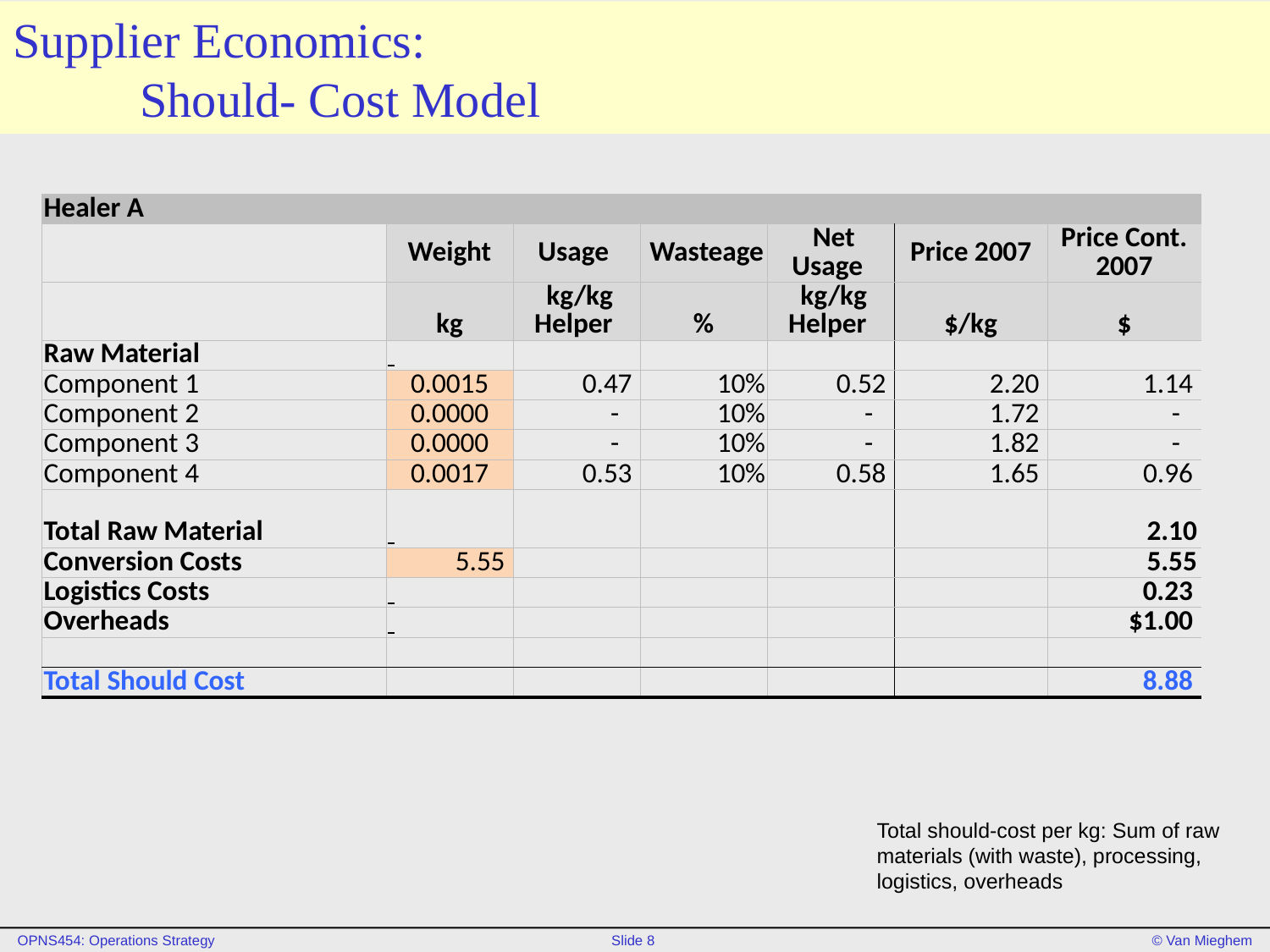

# Supplier Economics: Should- Cost Model
| Healer A |  |  |  |  |  |  |
| --- | --- | --- | --- | --- | --- | --- |
|  | Weight | Usage | Wasteage | Net Usage | Price 2007 | Price Cont. 2007 |
|  | kg | kg/kg Helper | % | kg/kg Helper | $/kg | $ |
| Raw Material |  |  |  |  |  |  |
| Component 1 | 0.0015 | 0.47 | 10% | 0.52 | 2.20 | 1.14 |
| Component 2 | 0.0000 | - | 10% | - | 1.72 | - |
| Component 3 | 0.0000 | - | 10% | - | 1.82 | - |
| Component 4 | 0.0017 | 0.53 | 10% | 0.58 | 1.65 | 0.96 |
| Total Raw Material |  |  |  |  |  | 2.10 |
| Conversion Costs | 5.55 |  |  |  |  | 5.55 |
| Logistics Costs |  |  |  |  |  | 0.23 |
| Overheads |  |  |  |  |  | $1.00 |
|  |  |  |  |  |  |  |
| Total Should Cost |  |  |  |  |  | 8.88 |
Total should-cost per kg: Sum of raw materials (with waste), processing, logistics, overheads